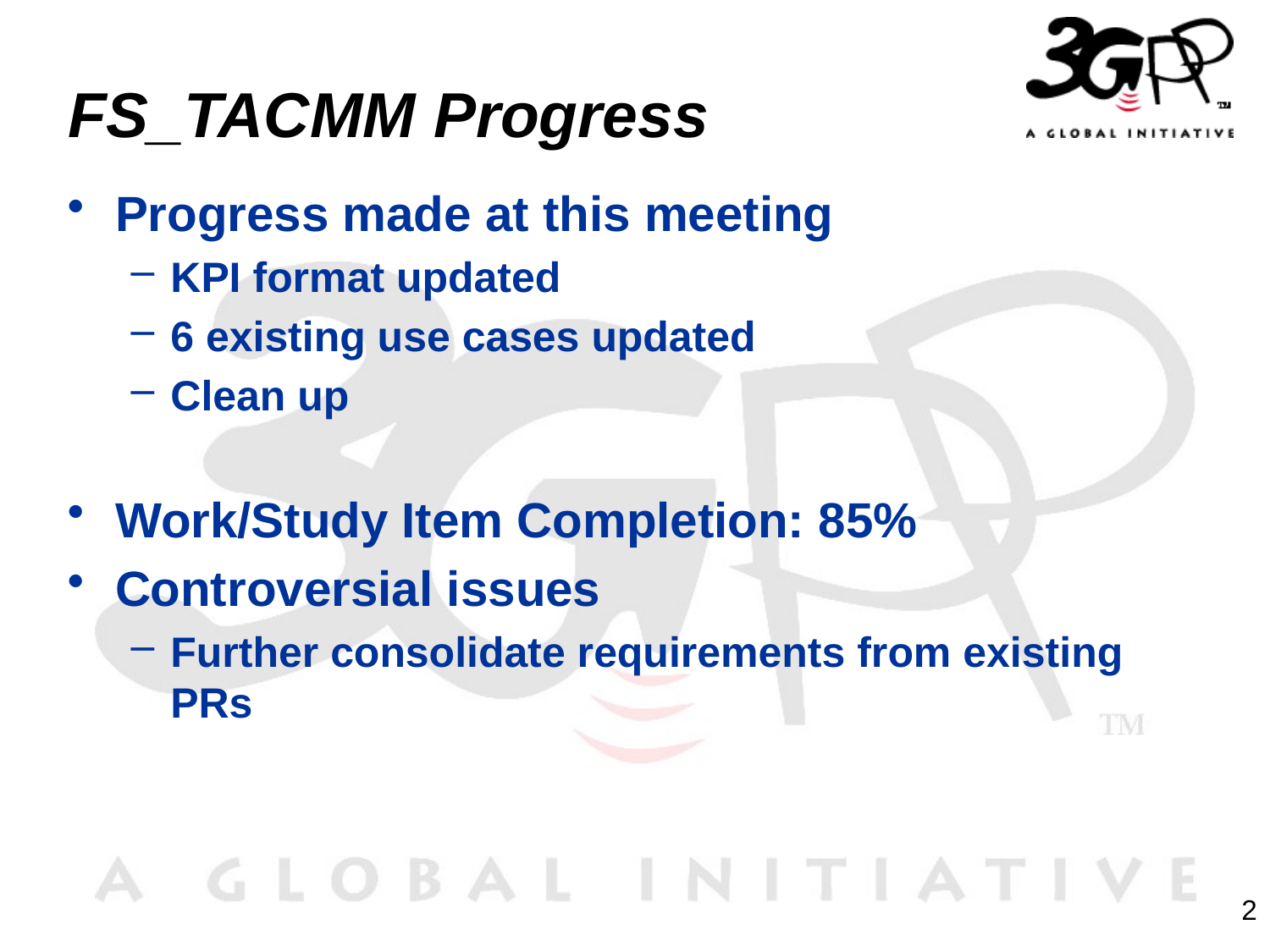

# FS_TACMM Progress
Progress made at this meeting
KPI format updated
6 existing use cases updated
Clean up

Work/Study Item Completion: 85%
Controversial issues
Further consolidate requirements from existing PRs
2